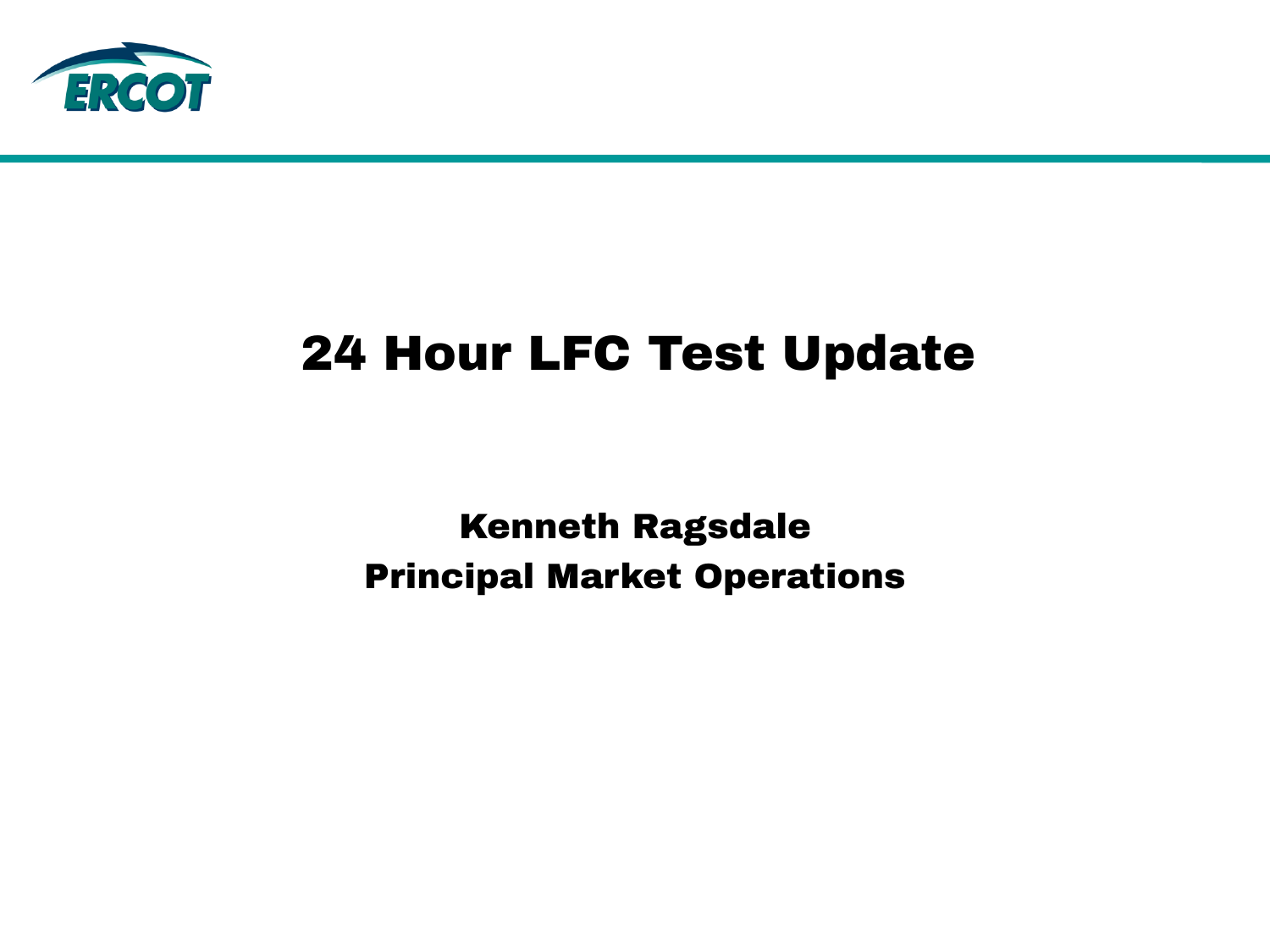

# 24 Hour LFC Test Update
Kenneth Ragsdale
Principal Market Operations